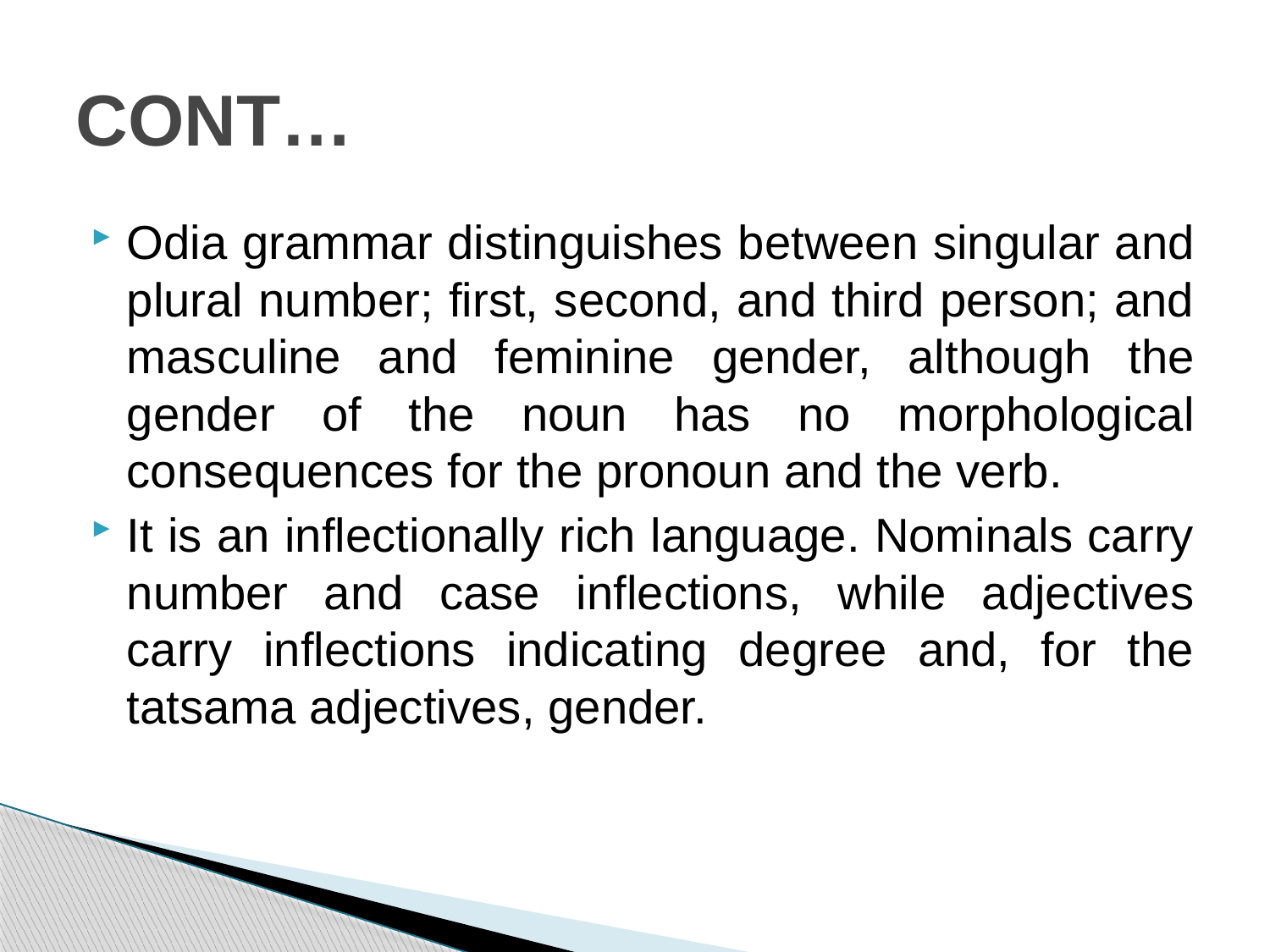

# CONT…
Odia grammar distinguishes between singular and plural number; first, second, and third person; and masculine and feminine gender, although the gender of the noun has no morphological consequences for the pronoun and the verb.
It is an inflectionally rich language. Nominals carry number and case inflections, while adjectives carry inflections indicating degree and, for the tatsama adjectives, gender.